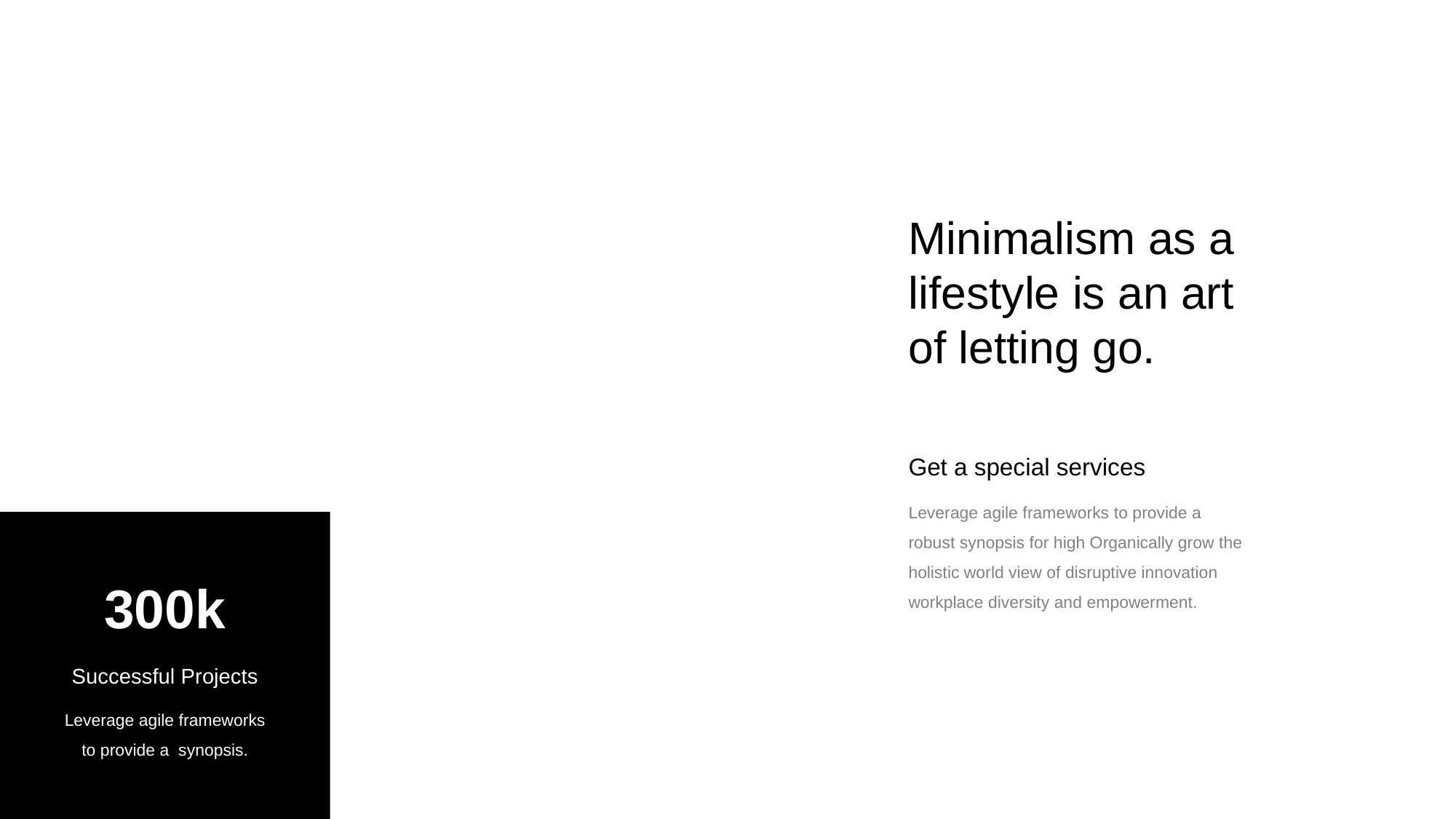

Minimalism as a lifestyle is an art of letting go.
Get a special services
Leverage agile frameworks to provide a robust synopsis for high Organically grow the holistic world view of disruptive innovation workplace diversity and empowerment.

300k
Successful Projects
Leverage agile frameworks to provide a  synopsis.